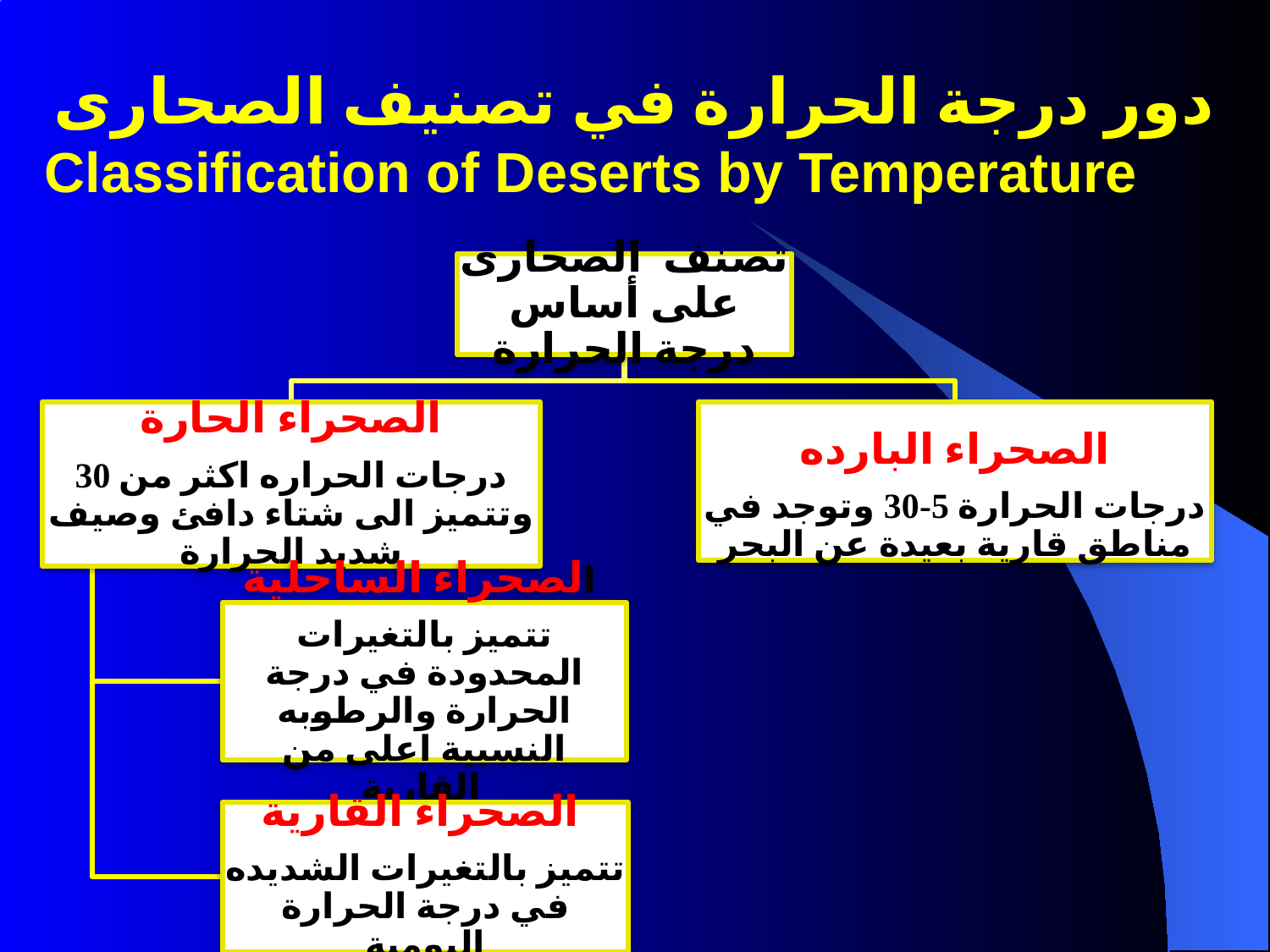

دور درجة الحرارة في تصنيف الصحارى
Classification of Deserts by Temperature
تصنف  الصحارى على أساس درجة الحرارة
الصحراء الحارة
درجات الحراره اكثر من 30 وتتميز الى شتاء دافئ وصيف شديد الحرارة
الصحراء الساحلية
تتميز بالتغيرات المحدودة في درجة الحرارة والرطوبه النسبية اعلى من القارية
الصحراء القارية
تتميز بالتغيرات الشديده في درجة الحرارة اليومية

الصحراء البارده
درجات الحرارة 5-30 وتوجد في مناطق قارية بعيدة عن البحر